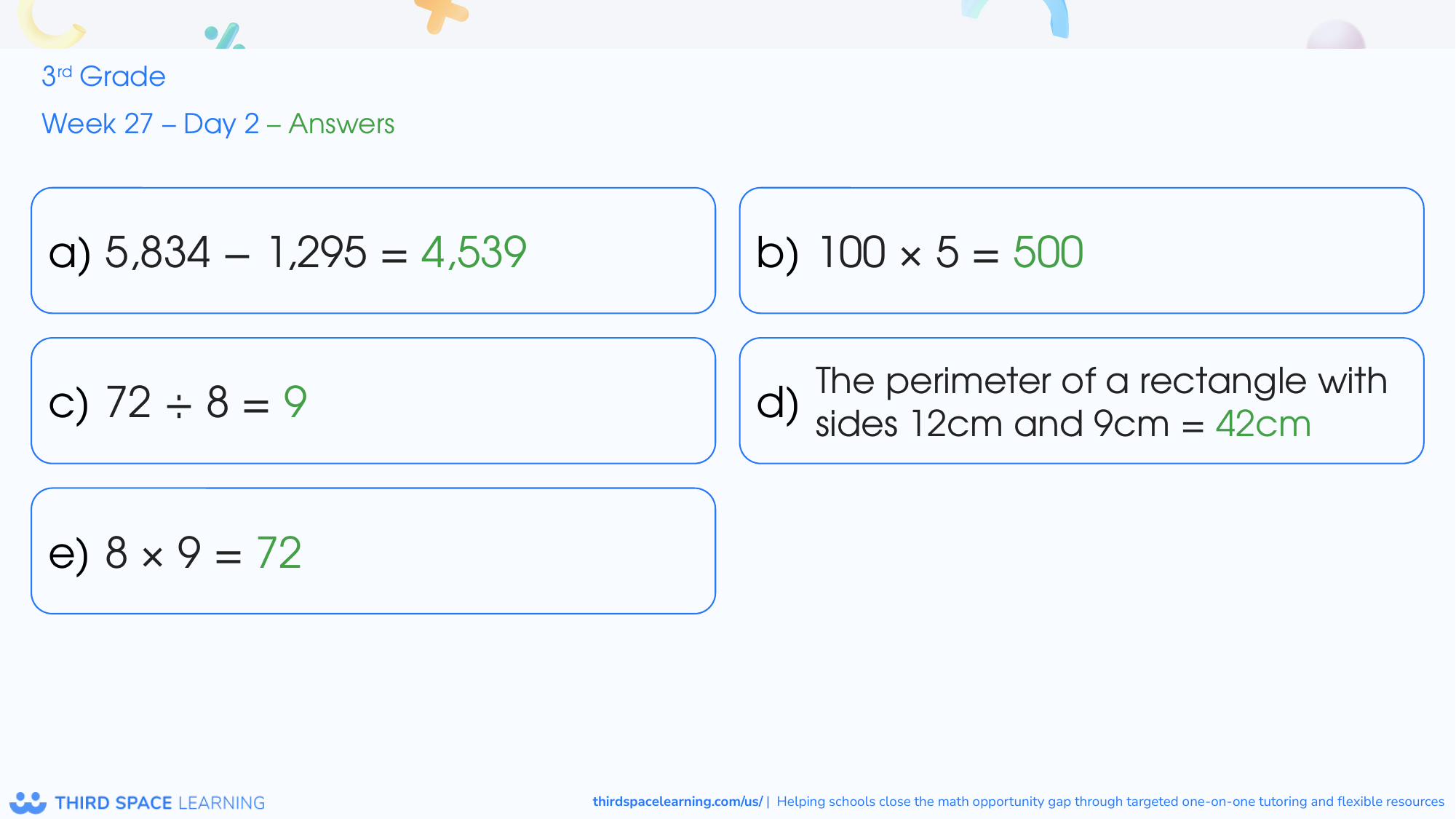

3rd Grade
Week 27 – Day 2 – Answers
5,834 − 1,295 = 4,539
100 × 5 = 500
72 ÷ 8 = 9
The perimeter of a rectangle with sides 12cm and 9cm = 42cm
8 × 9 = 72